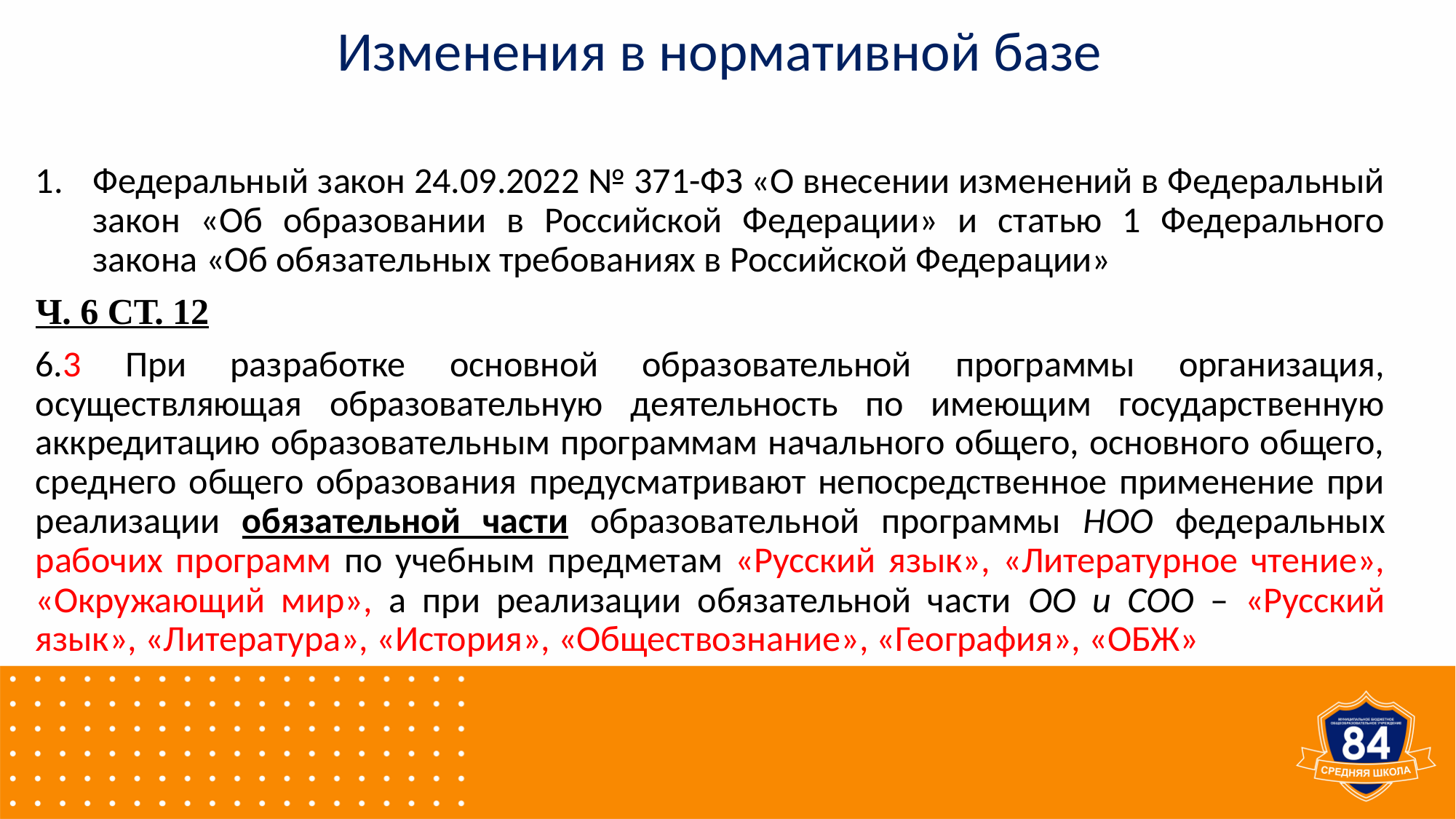

# Изменения в нормативной базе
Федеральный закон 24.09.2022 № 371-ФЗ «О внесении изменений в Федеральный закон «Об образовании в Российской Федерации» и статью 1 Федерального закона «Об обязательных требованиях в Российской Федерации»
Ч. 6 СТ. 12
6.3 При разработке основной образовательной программы организация, осуществляющая образовательную деятельность по имеющим государственную аккредитацию образовательным программам начального общего, основного общего, среднего общего образования предусматривают непосредственное применение при реализации обязательной части образовательной программы НОО федеральных рабочих программ по учебным предметам «Русский язык», «Литературное чтение», «Окружающий мир», а при реализации обязательной части ОО и СОО – «Русский язык», «Литература», «История», «Обществознание», «География», «ОБЖ»